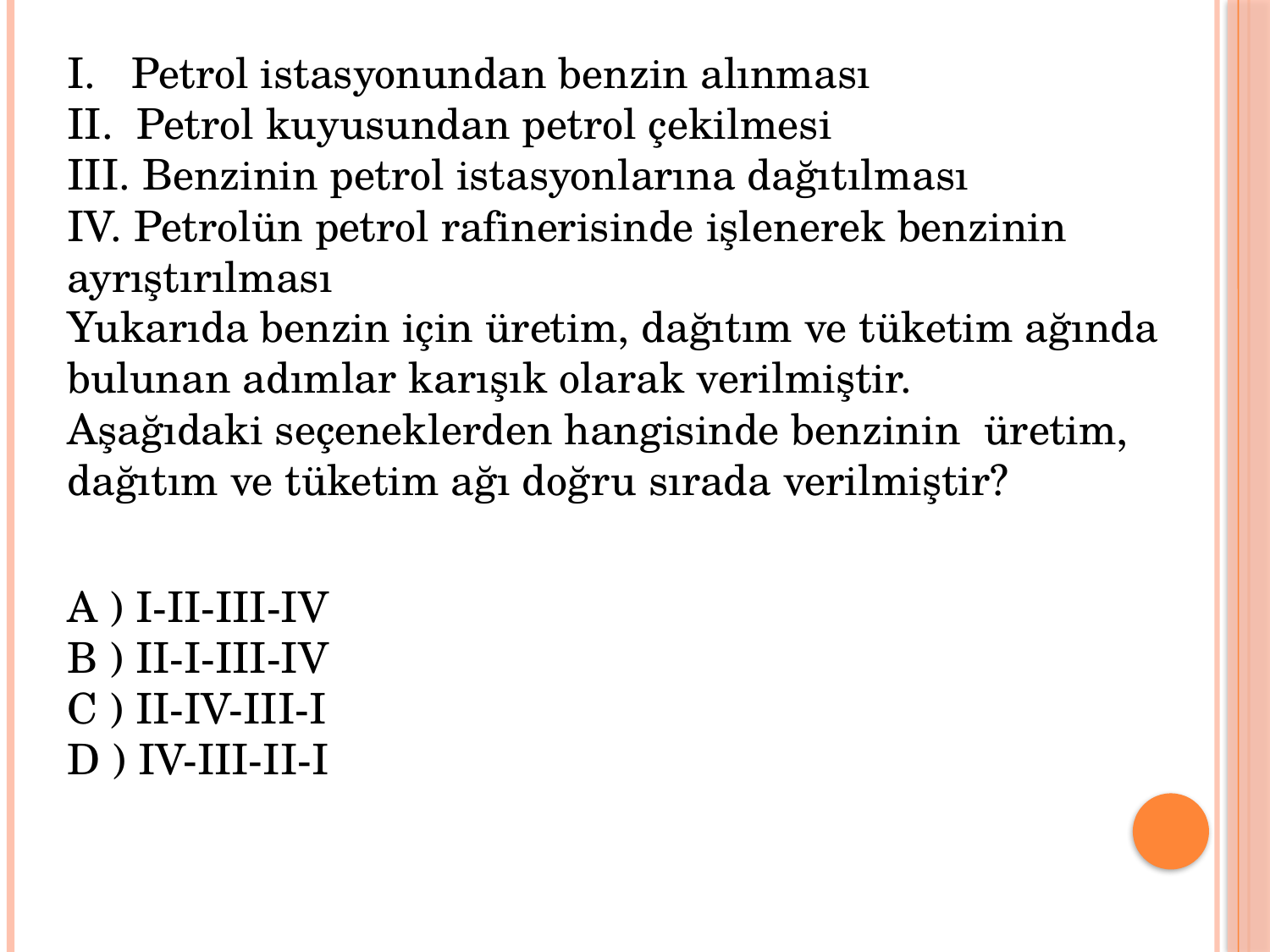

I.   Petrol istasyonundan benzin alınması
II.  Petrol kuyusundan petrol çekilmesi
III. Benzinin petrol istasyonlarına dağıtılması
IV. Petrolün petrol rafinerisinde işlenerek benzinin ayrıştırılması
Yukarıda benzin için üretim, dağıtım ve tüketim ağında bulunan adımlar karışık olarak verilmiştir.
Aşağıdaki seçeneklerden hangisinde benzinin  üretim, dağıtım ve tüketim ağı doğru sırada verilmiştir?

A ) I-II-III-IV
B ) II-I-III-IV
C ) II-IV-III-I
D ) IV-III-II-I